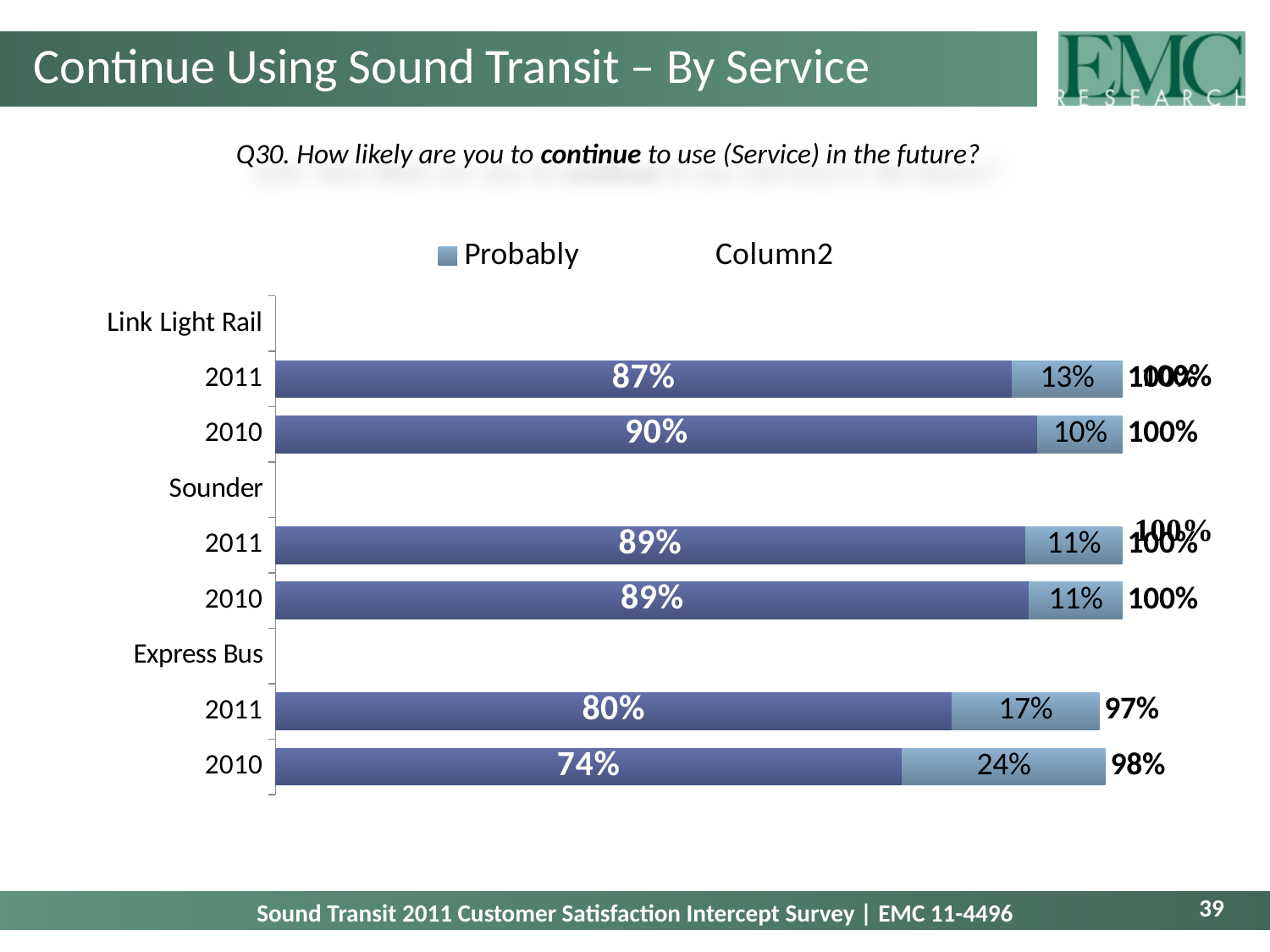

# Continue Using Sound Transit – By Service
Q30. How likely are you to continue to use (Service) in the future?

### Chart

| Category | Definitely | Probably | Column2 |
|---|---|---|---|
| Link Light Rail | None | None | None |
| 2011 | 0.8697521958377838 | 0.1302478041622163 | 1.0000000000000002 |
| 2010 | 0.9 | 0.1 | 1.0 |
| Sounder | None | None | None |
| 2011 | 0.8851674262723579 | 0.11483257372764231 | 1.0000000000000002 |
| 2010 | 0.89 | 0.11 | 1.0 |
| Express Bus | None | None | None |
| 2011 | 0.7988262097200302 | 0.17387721097267367 | 0.9727034206927039 |
| 2010 | 0.74 | 0.24 | 0.98 |